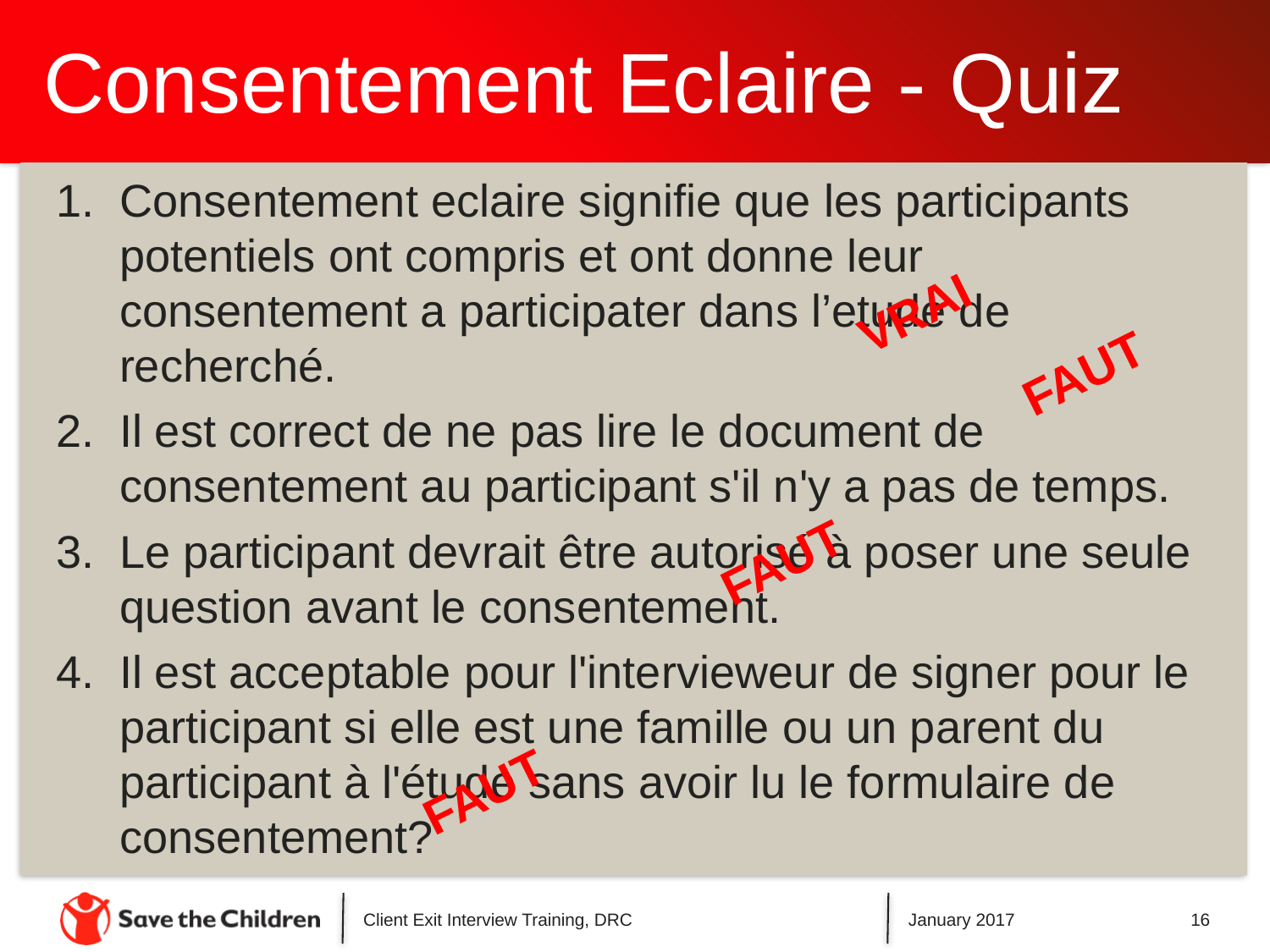

# Consentement Eclaire - Quiz
Consentement eclaire signifie que les participants potentiels ont compris et ont donne leur consentement a participater dans l’etude de recherché.
Il est correct de ne pas lire le document de consentement au participant s'il n'y a pas de temps.
Le participant devrait être autorisé à poser une seule question avant le consentement.
Il est acceptable pour l'intervieweur de signer pour le participant si elle est une famille ou un parent du participant à l'étude sans avoir lu le formulaire de consentement?

VRAI
FAUT
FAUT
FAUT
Client Exit Interview Training, DRC
16
January 2017